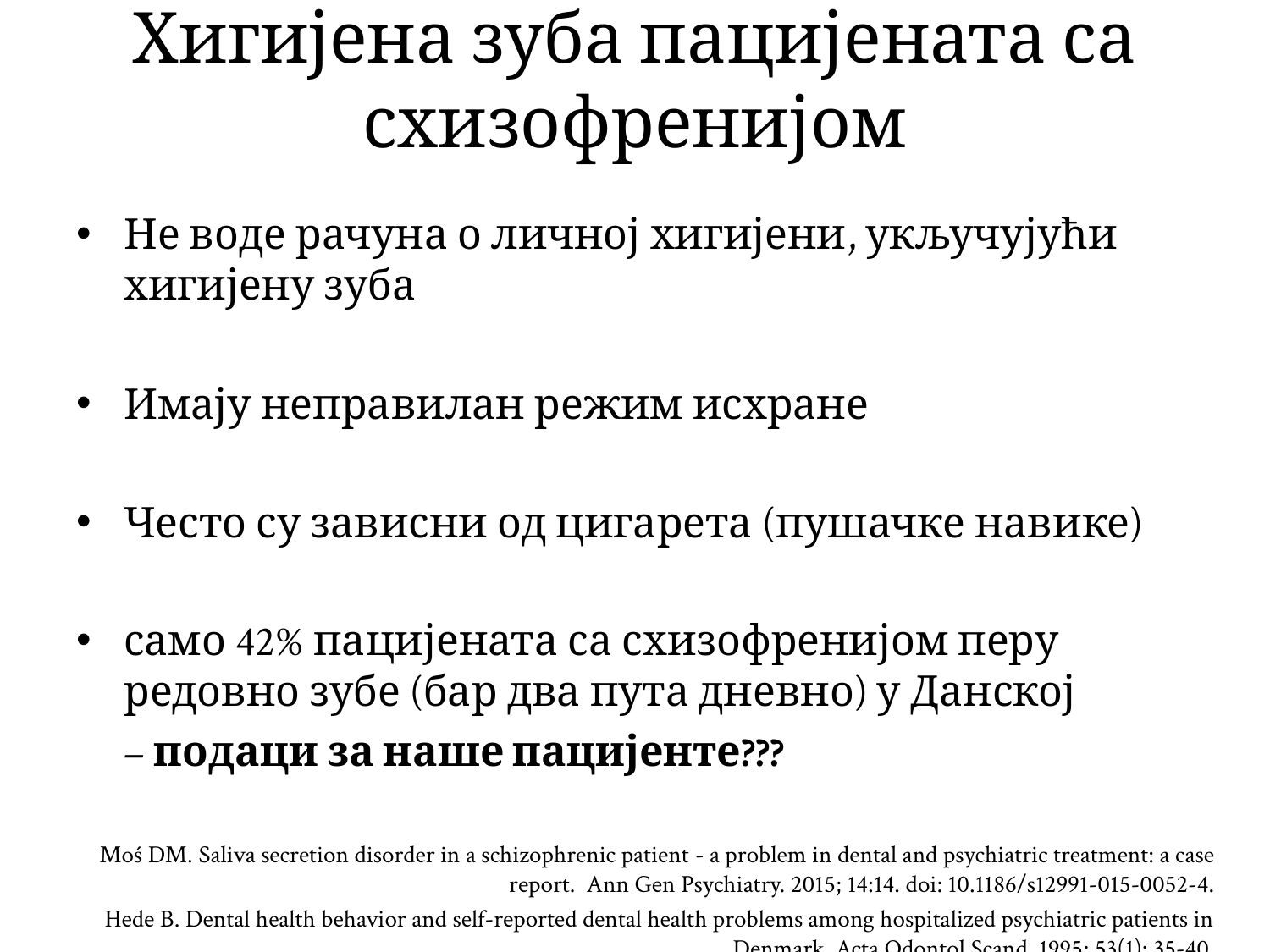

# Хигијена зуба пацијената са схизофренијом
Не воде рачуна о личној хигијени, укључујући хигијену зуба

Имају неправилан режим исхране

Често су зависни од цигарета (пушачке навике)

само 42% пацијената са схизофренијом перу редовно зубе (бар два пута дневно) у Данској
	– подаци за наше пацијенте???

Moś DM. Saliva secretion disorder in a schizophrenic patient - a problem in dental and psychiatric treatment: a case report.  Ann Gen Psychiatry. 2015; 14:14. doi: 10.1186/s12991-015-0052-4.
Hede B. Dental health behavior and self-reported dental health problems among hospitalized psychiatric patients in Denmark. Acta Odontol Scand. 1995; 53(1): 35-40.